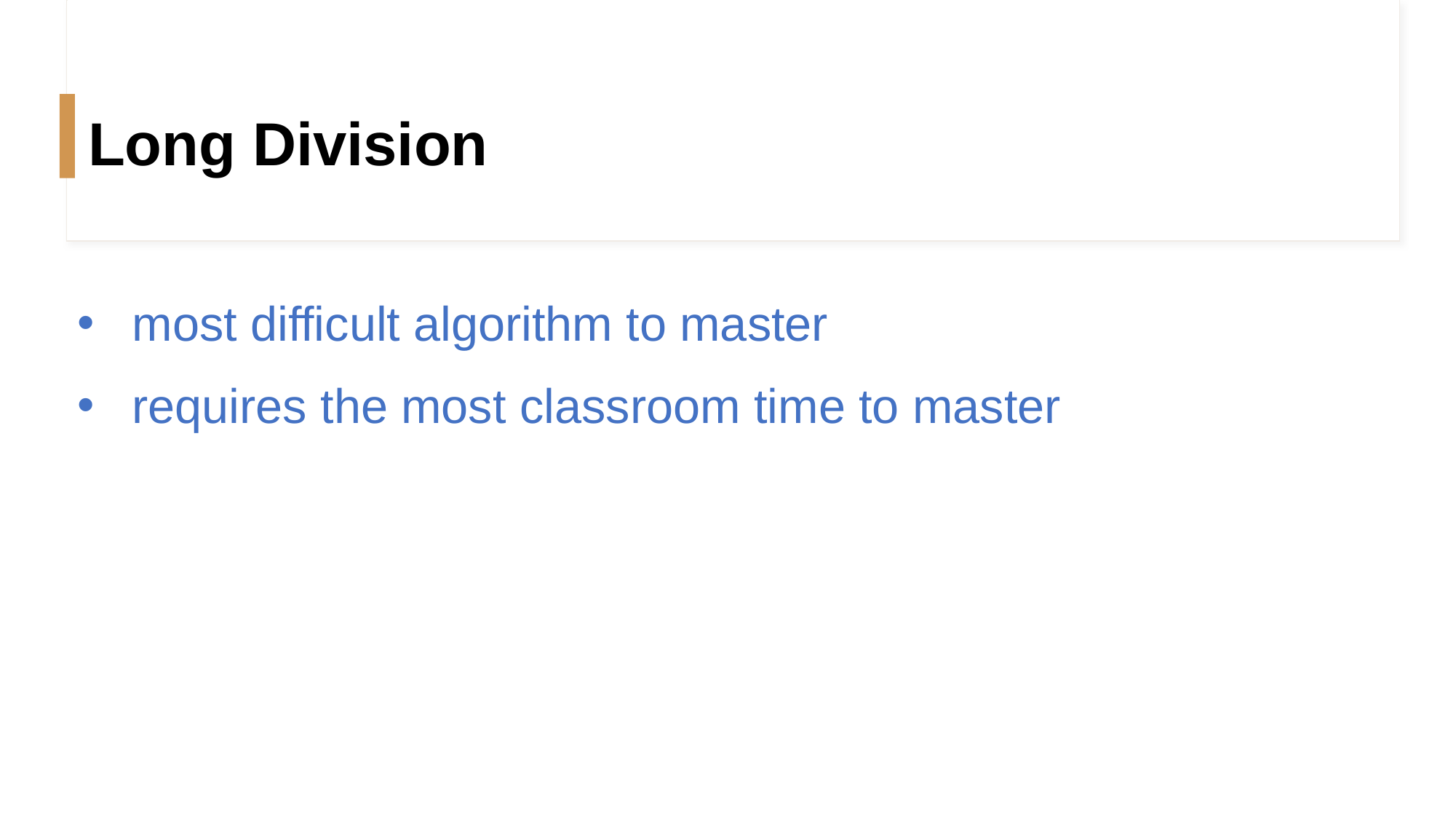

# Long Division
most difficult algorithm to master
requires the most classroom time to master